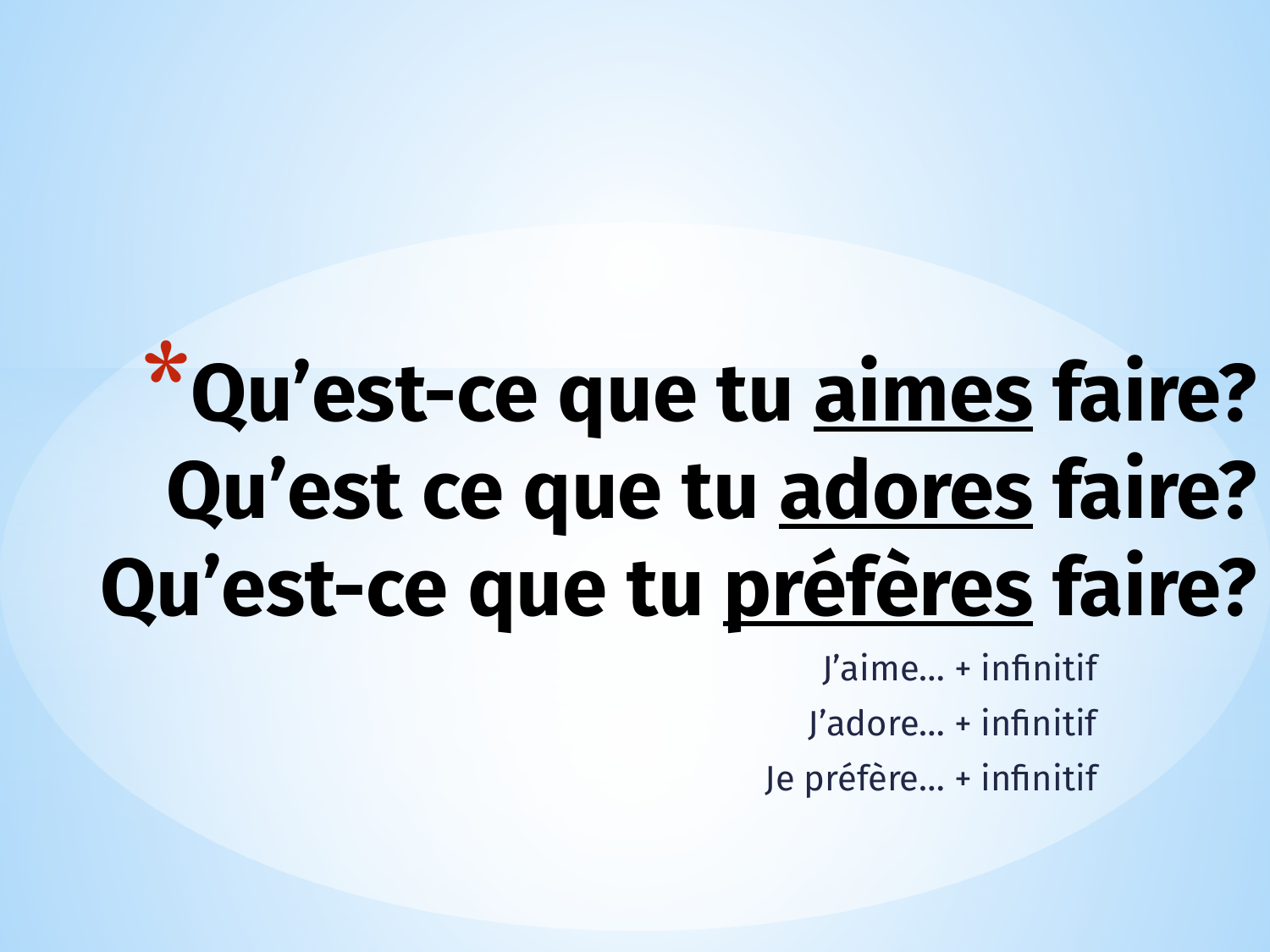

# Qu’est-ce que tu aimes faire? Qu’est ce que tu adores faire? Qu’est-ce que tu préfères faire?
J’aime… + infinitif
J’adore… + infinitif
Je préfère… + infinitif